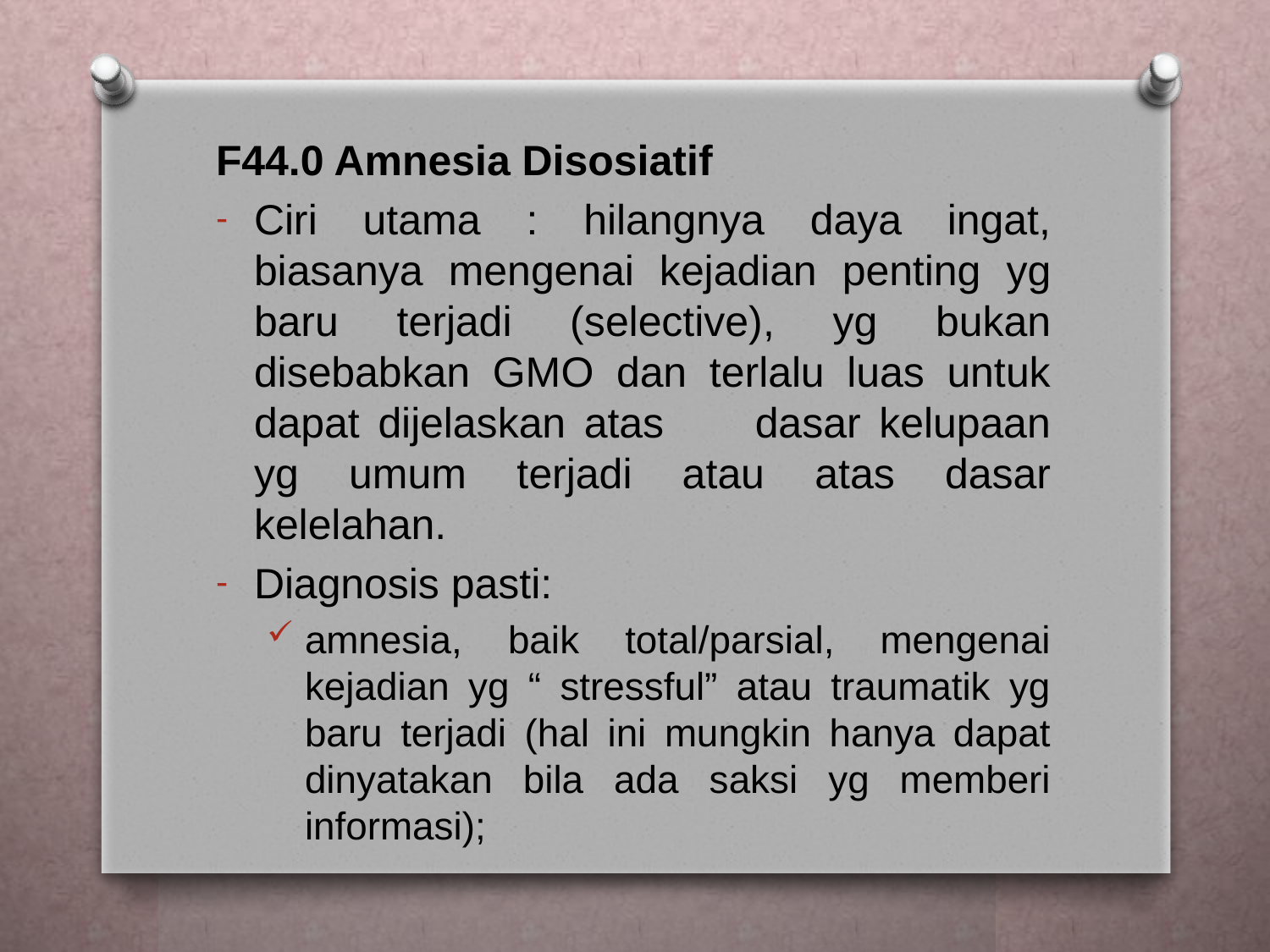

F44.0 Amnesia Disosiatif
Ciri utama : hilangnya daya ingat, biasanya mengenai kejadian penting yg baru terjadi (selective), yg bukan disebabkan GMO dan terlalu luas untuk dapat dijelaskan atas     dasar kelupaan yg umum terjadi atau atas dasar kelelahan.
Diagnosis pasti:
amnesia, baik total/parsial, mengenai kejadian yg “ stressful” atau traumatik yg baru terjadi (hal ini mungkin hanya dapat dinyatakan bila ada saksi yg memberi informasi);